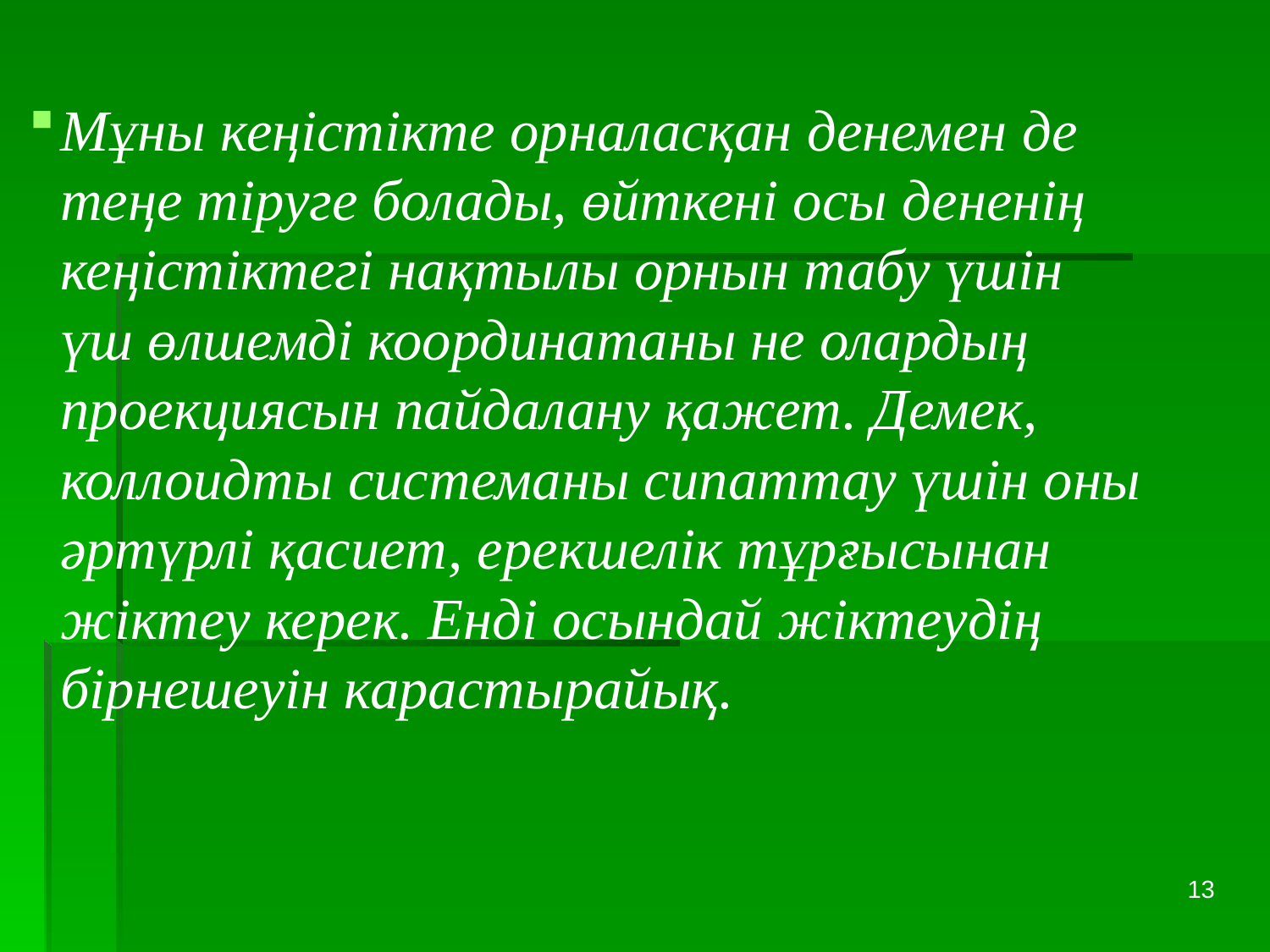

Мұны кеңістікте орналасқан денемен де теңе тіруге болады, өйткені осы дененің кеңістіктегі нақтылы орнын табу үшін үш өлшемді координатаны не олардың проекциясын пайдалану қажет. Демек, коллоидты системаны сипаттау үшін оны әртүрлі қасиет, ерекшелік тұрғысынан жіктеу керек. Енді осындай жіктеудің бірнешеуін карастырайық.

13